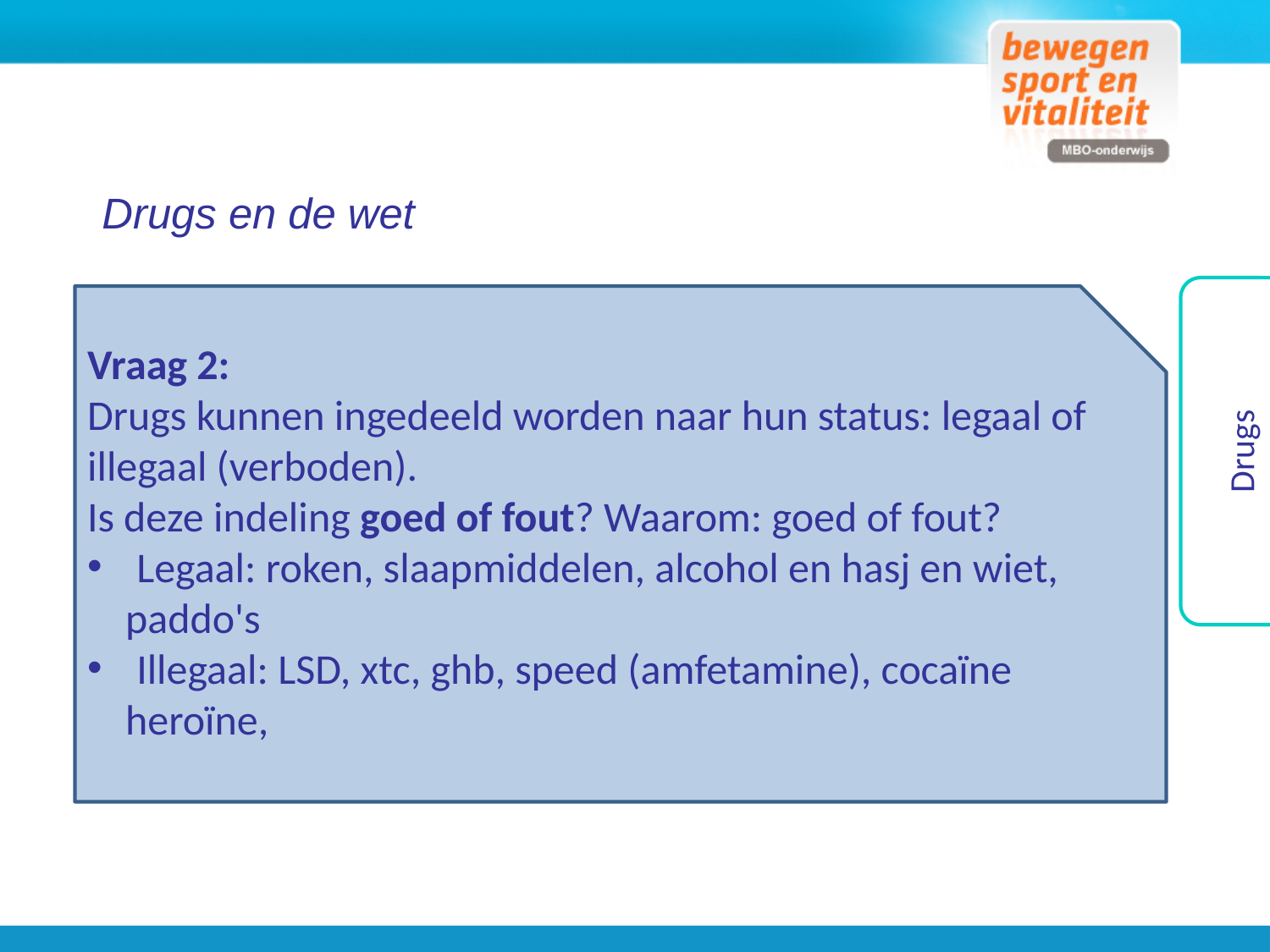

Drugs en de wet
Drugs
Vraag 2:
Drugs kunnen ingedeeld worden naar hun status: legaal of illegaal (verboden).
Is deze indeling goed of fout? Waarom: goed of fout?
  Legaal: roken, slaapmiddelen, alcohol en hasj en wiet,
    paddo's
  Illegaal: LSD, xtc, ghb, speed (amfetamine), cocaïne
    heroïne,

Wat weet jij?

Houd de score bij van de vragen die je goed beantwoord hebt.

Bekijk de volgende indeling en maak een keuze.